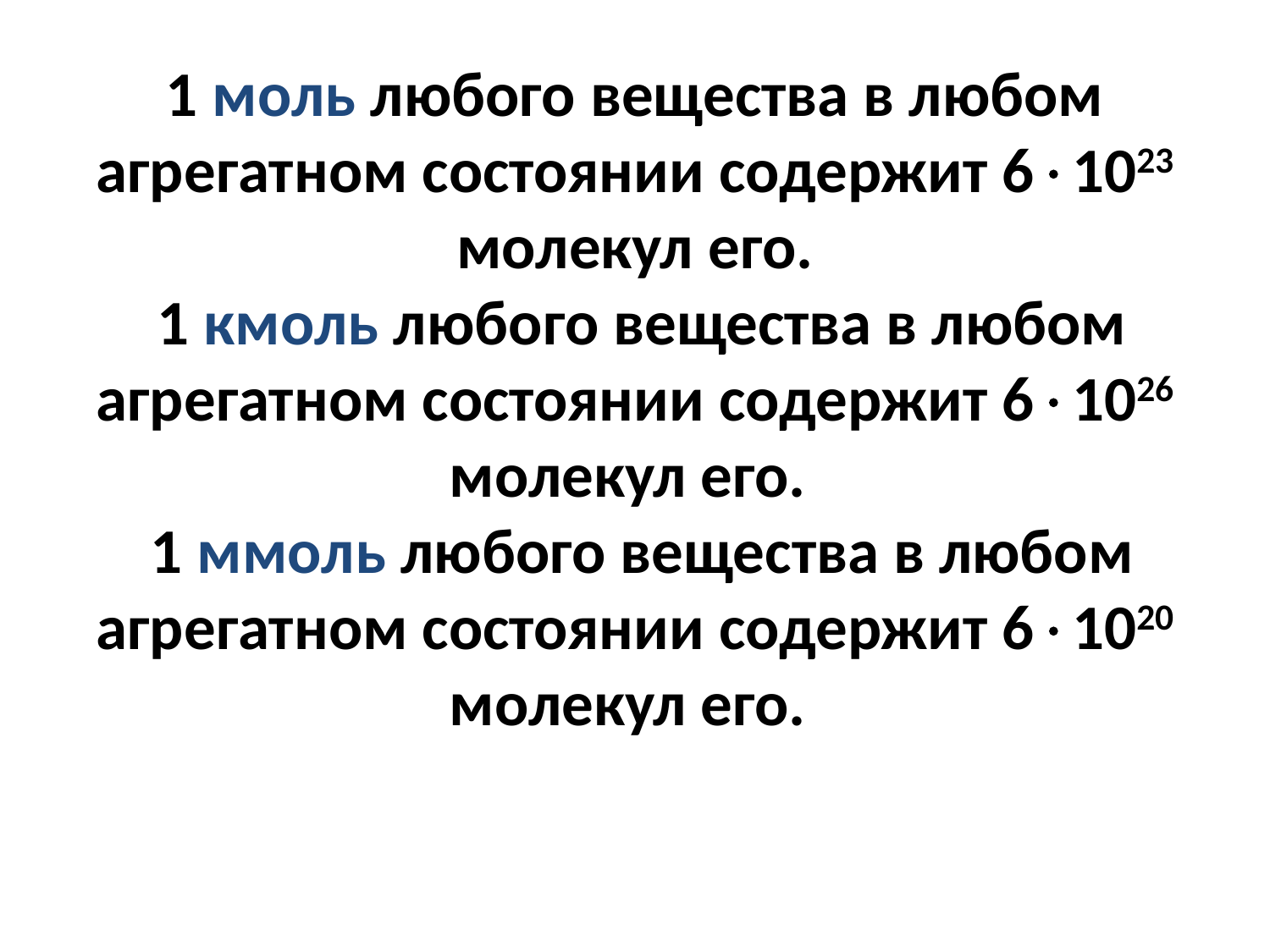

# 1 моль любого вещества в любом агрегатном состоянии содержит 6⋅1023 молекул его. 1 кмоль любого вещества в любом агрегатном состоянии содержит 6⋅1026 молекул его. 1 ммоль любого вещества в любом агрегатном состоянии содержит 6⋅1020 молекул его.